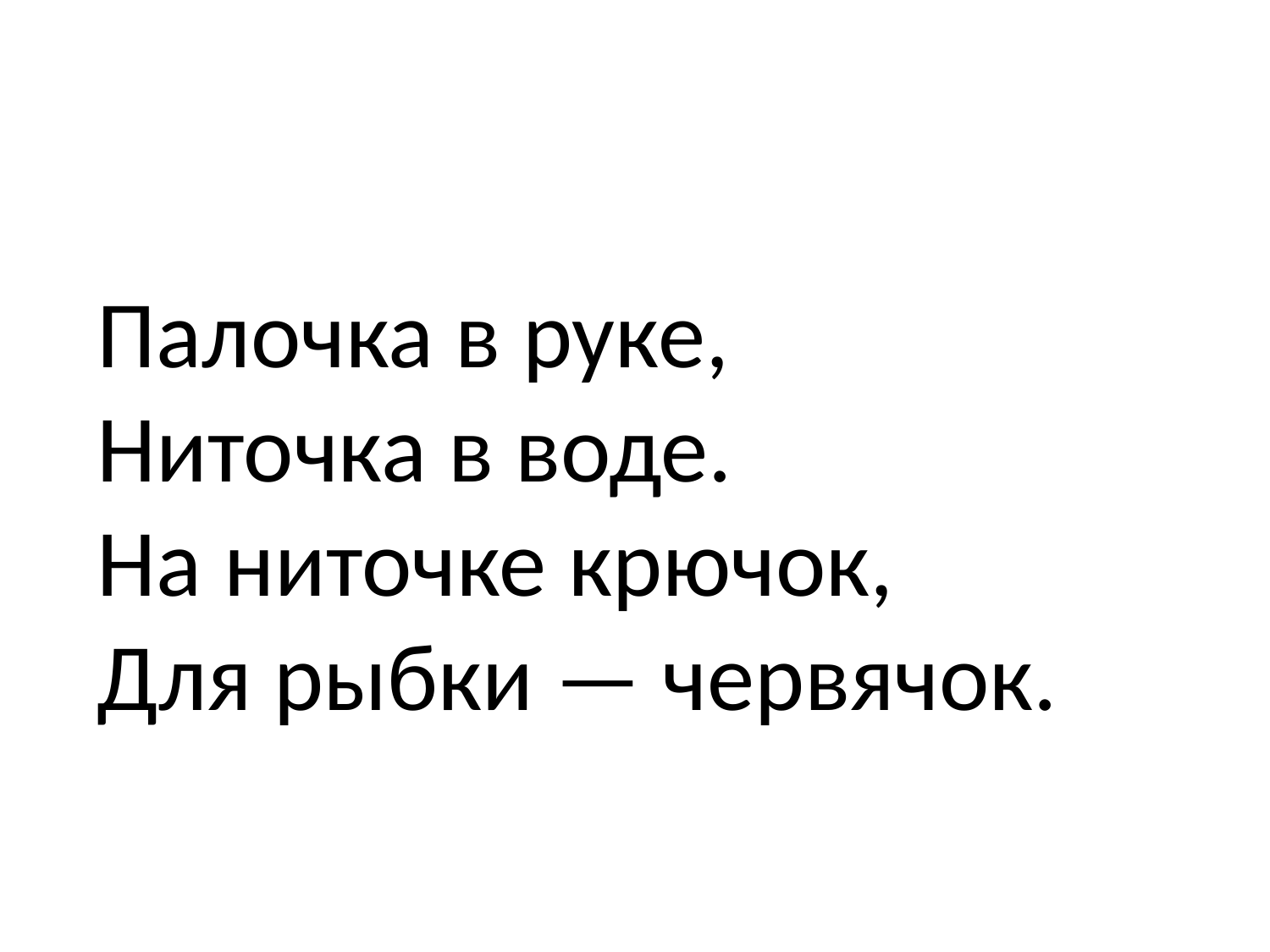

Палочка в руке,
Ниточка в воде.
На ниточке крючок,
Для рыбки — червячок.